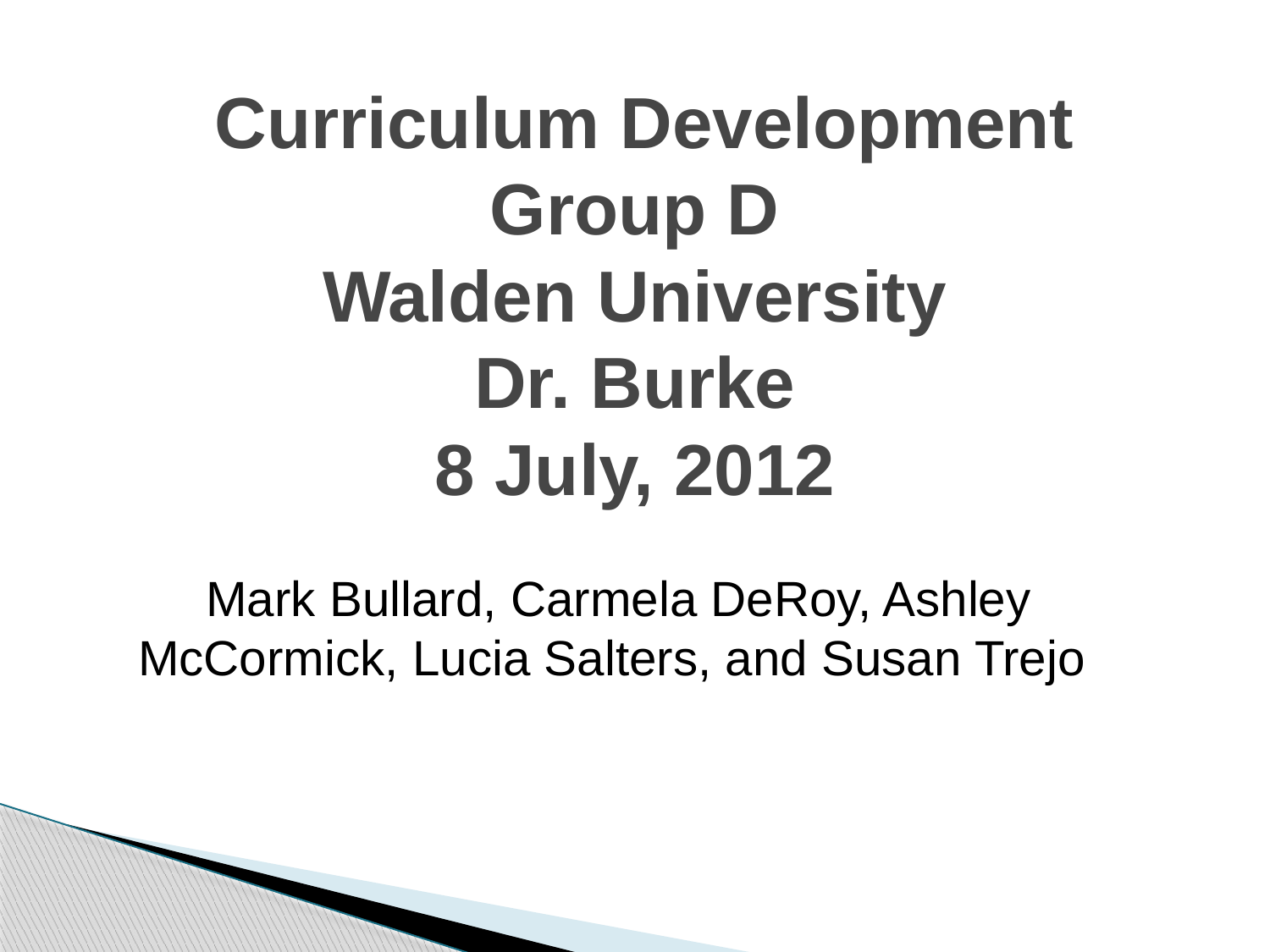

# Curriculum Development Group D Walden University Dr. Burke 8 July, 2012
Mark Bullard, Carmela DeRoy, Ashley McCormick, Lucia Salters, and Susan Trejo